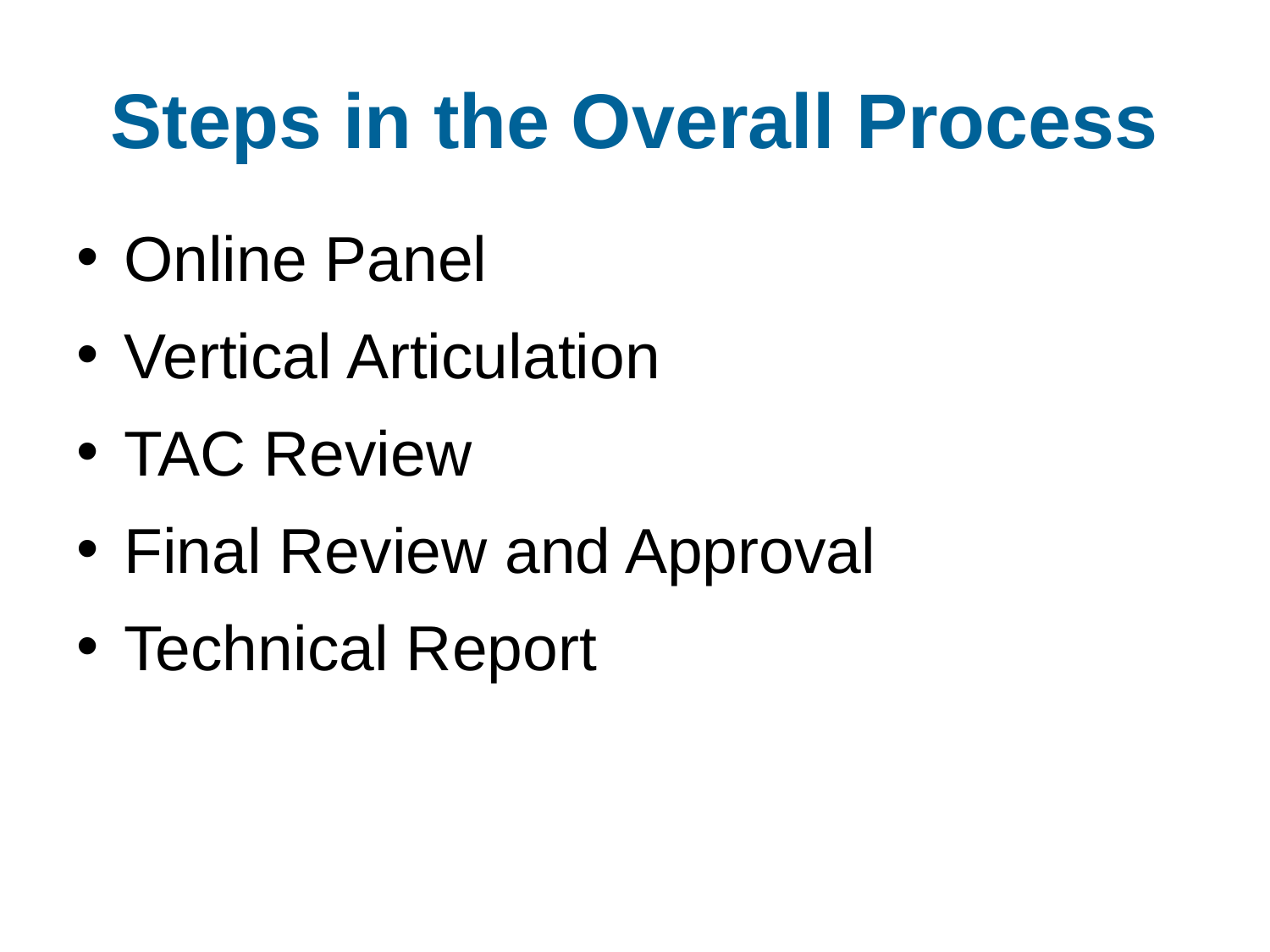

# Steps in the Overall Process
Online Panel
Vertical Articulation
TAC Review
Final Review and Approval
Technical Report